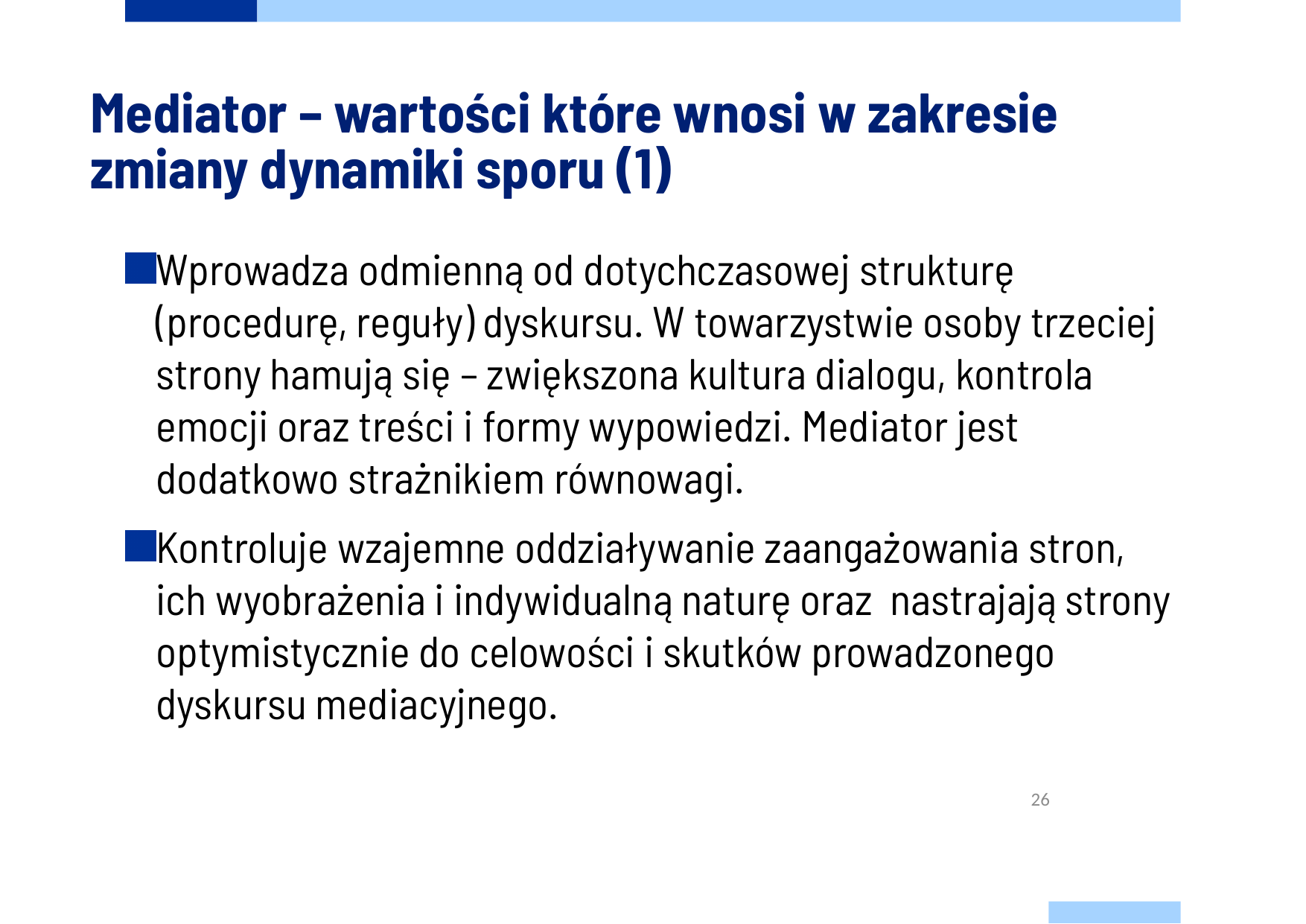

# Mediator – wartości które wnosi w zakresie zmiany dynamiki sporu (1)
Wprowadza odmienną od dotychczasowej strukturę (procedurę, reguły) dyskursu. W towarzystwie osoby trzeciej strony hamują się – zwiększona kultura dialogu, kontrola emocji oraz treści i formy wypowiedzi. Mediator jest dodatkowo strażnikiem równowagi.
Kontroluje wzajemne oddziaływanie zaangażowania stron, ich wyobrażenia i indywidualną naturę oraz  nastrajają strony optymistycznie do celowości i skutków prowadzonego dyskursu mediacyjnego.

26